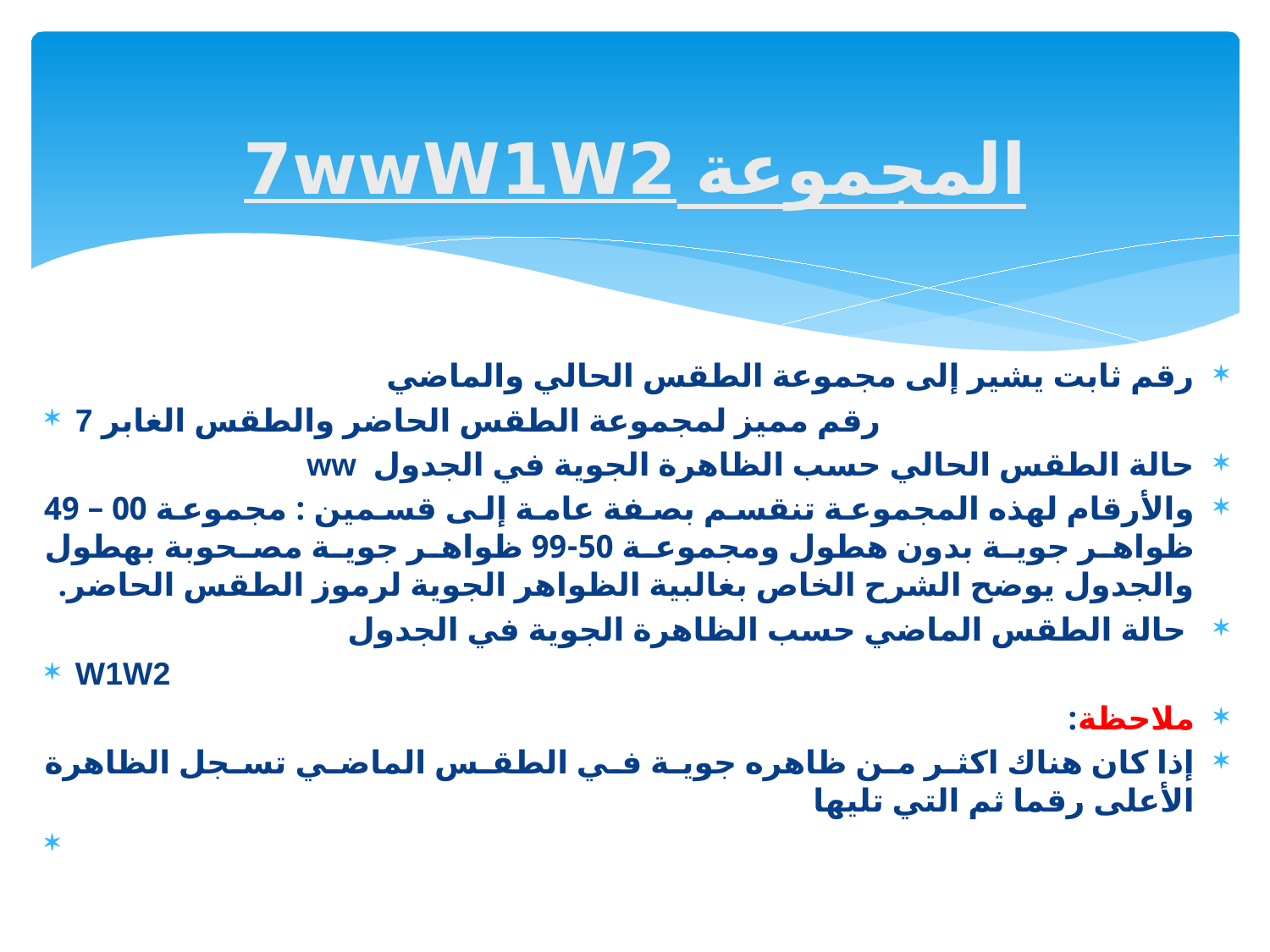

# المجموعة 7wwW1W2
رقم ثابت يشير إلى مجموعة الطقس الحالي والماضي
7 رقم مميز لمجموعة الطقس الحاضر والطقس الغابر
حالة الطقس الحالي حسب الظاهرة الجوية في الجدول  ww
والأرقام لهذه المجموعة تنقسم بصفة عامة إلى قسمين : مجموعة 00 – 49 ظواهر جوية بدون هطول ومجموعة 50-99 ظواهر جوية مصحوبة بهطول والجدول يوضح الشرح الخاص بغالبية الظواهر الجوية لرموز الطقس الحاضر.
 حالة الطقس الماضي حسب الظاهرة الجوية في الجدول
W1W2
ملاحظة:
إذا كان هناك اكثر من ظاهره جوية في الطقس الماضي تسجل الظاهرة الأعلى رقما ثم التي تليها